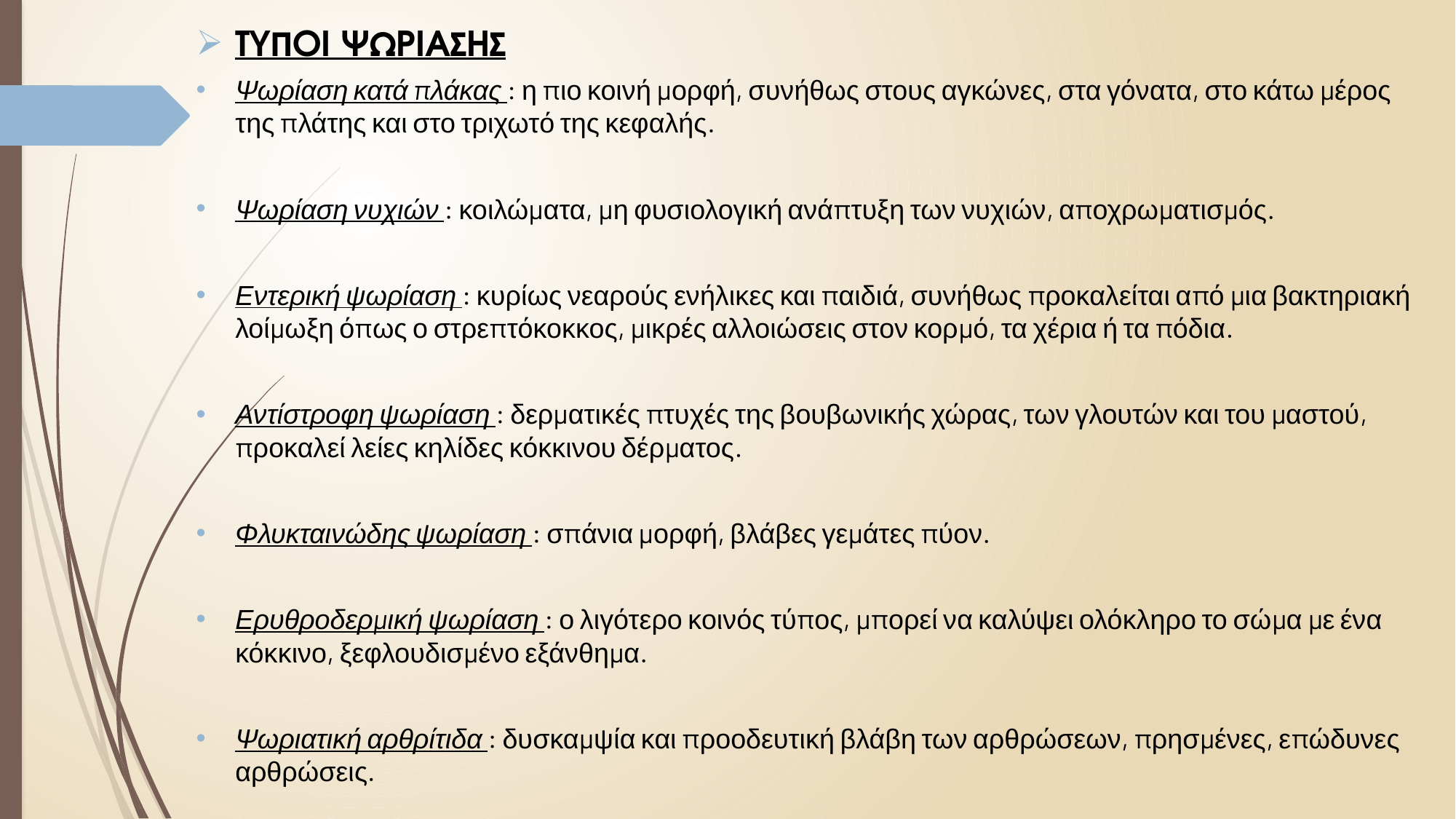

ΤΥΠΟΙ ΨΩΡΙΑΣΗΣ
Ψωρίαση κατά πλάκας : η πιο κοινή μορφή, συνήθως στους αγκώνες, στα γόνατα, στο κάτω μέρος της πλάτης και στο τριχωτό της κεφαλής.

Ψωρίαση νυχιών : κοιλώματα, μη φυσιολογική ανάπτυξη των νυχιών, αποχρωματισμός.

Εντερική ψωρίαση : κυρίως νεαρούς ενήλικες και παιδιά, συνήθως προκαλείται από μια βακτηριακή λοίμωξη όπως ο στρεπτόκοκκος, μικρές αλλοιώσεις στον κορμό, τα χέρια ή τα πόδια.

Αντίστροφη ψωρίαση : δερματικές πτυχές της βουβωνικής χώρας, των γλουτών και του μαστού, προκαλεί λείες κηλίδες κόκκινου δέρματος.

Φλυκταινώδης ψωρίαση : σπάνια μορφή, βλάβες γεμάτες πύον.

Ερυθροδερμική ψωρίαση : ο λιγότερο κοινός τύπος, μπορεί να καλύψει ολόκληρο το σώμα με ένα κόκκινο, ξεφλουδισμένο εξάνθημα.

Ψωριατική αρθρίτιδα : δυσκαμψία και προοδευτική βλάβη των αρθρώσεων, πρησμένες, επώδυνες αρθρώσεις.

#